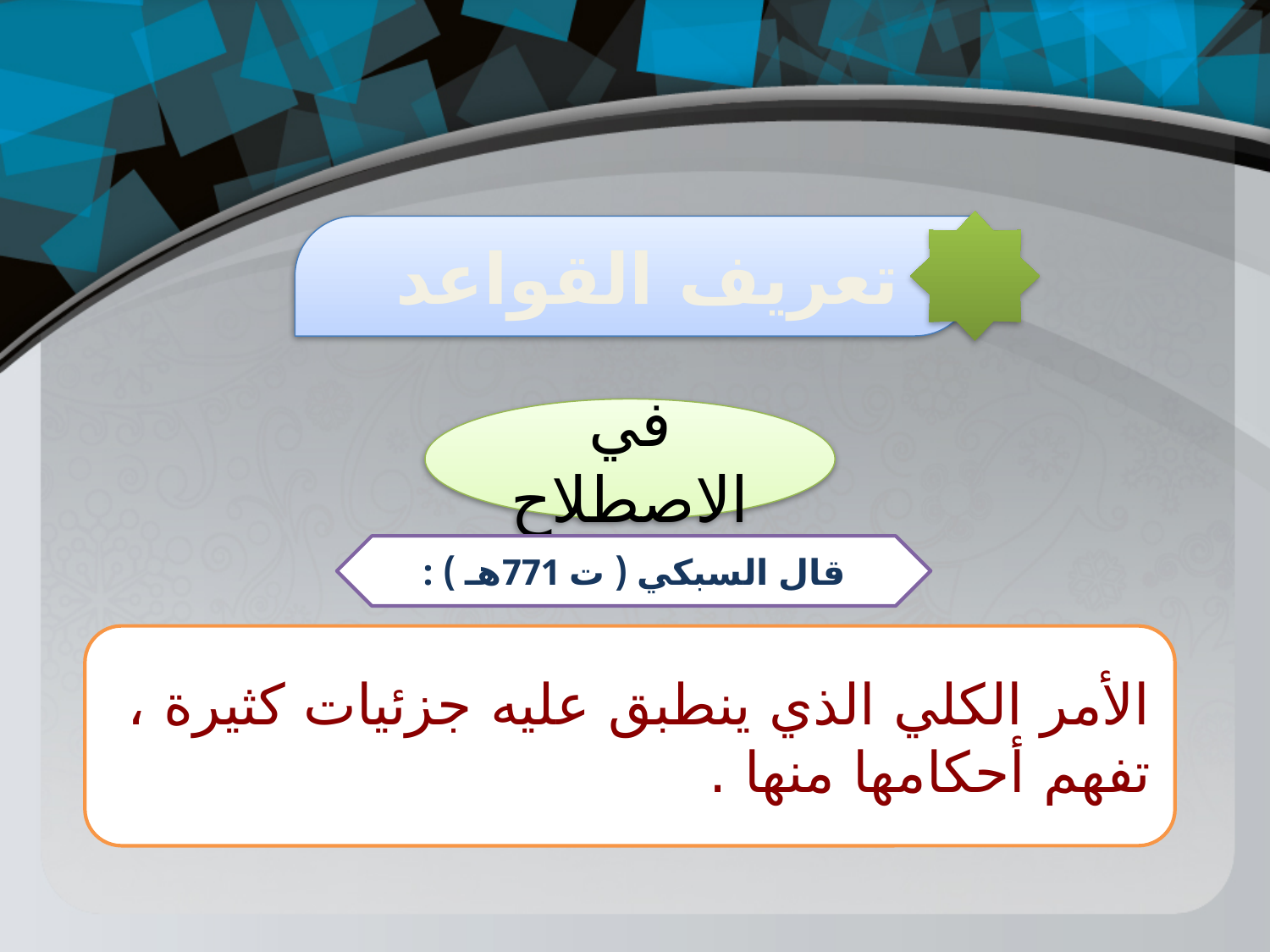

تعريف القواعد
في الاصطلاح
قال السبكي ( ت 771هـ ) :
الأمر الكلي الذي ينطبق عليه جزئيات كثيرة ، تفهم أحكامها منها .